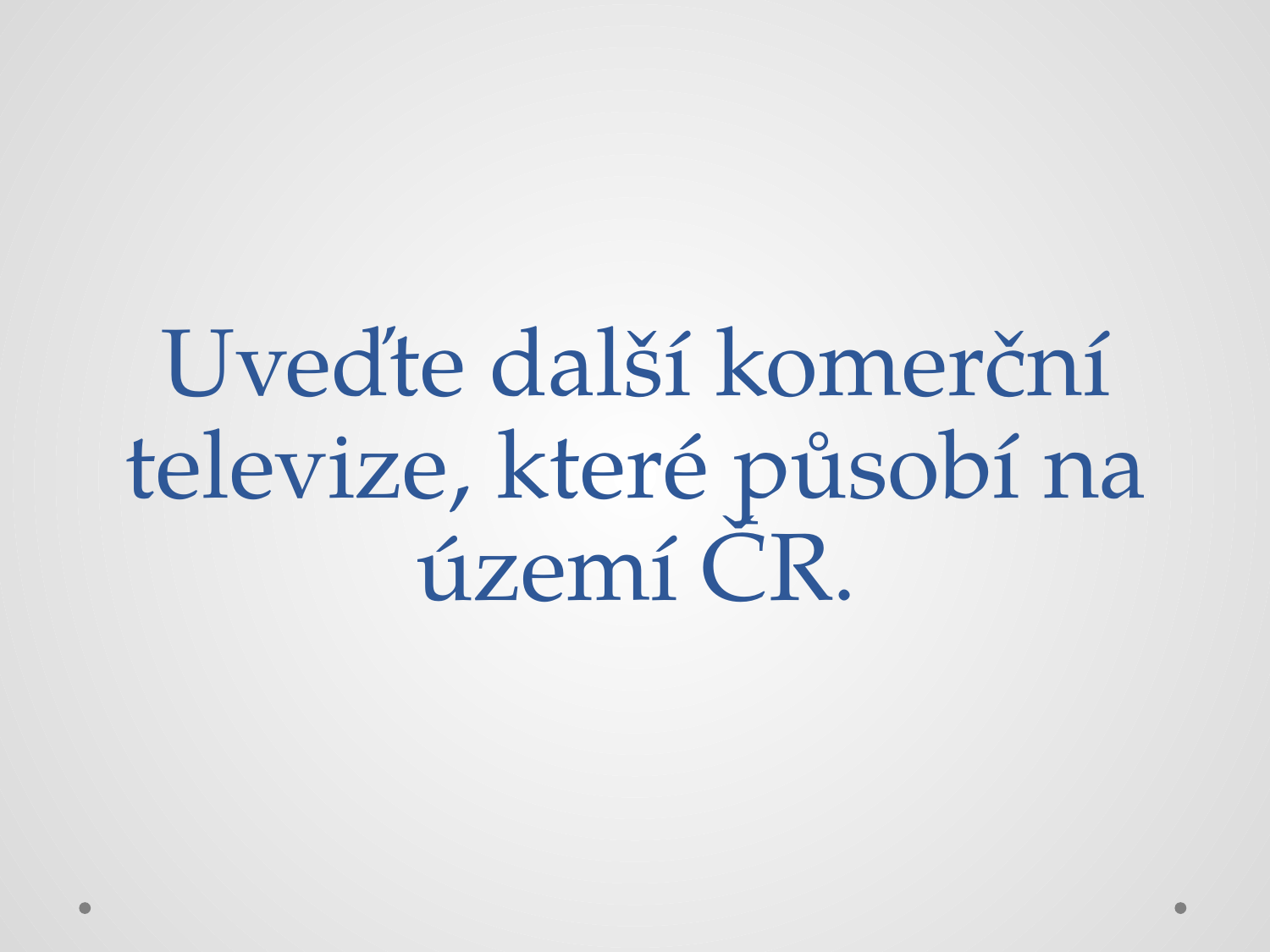

# Uveďte další komerční televize, které působí na území ČR.